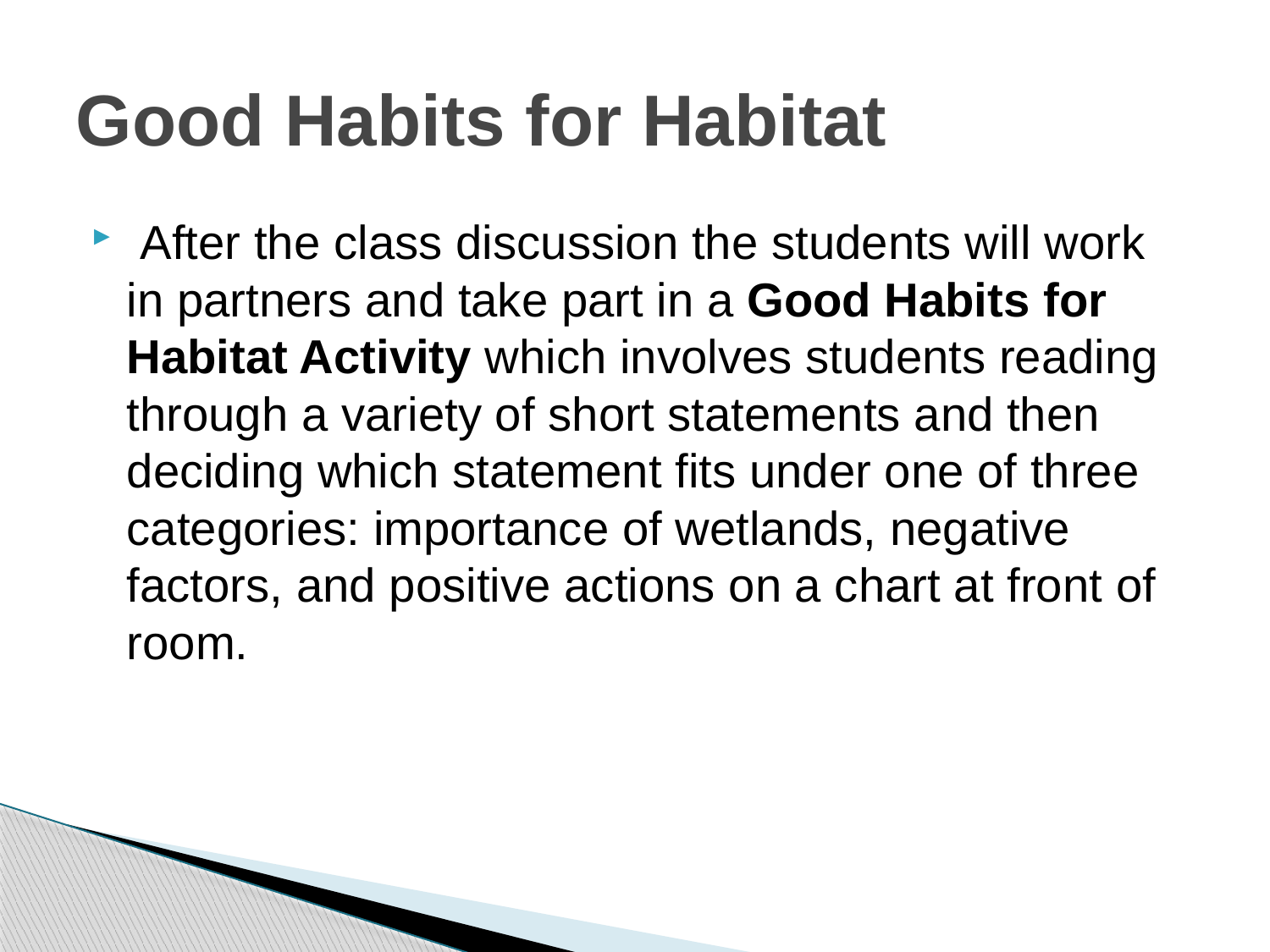

# Good Habits for Habitat
 After the class discussion the students will work in partners and take part in a Good Habits for Habitat Activity which involves students reading through a variety of short statements and then deciding which statement fits under one of three categories: importance of wetlands, negative factors, and positive actions on a chart at front of room.